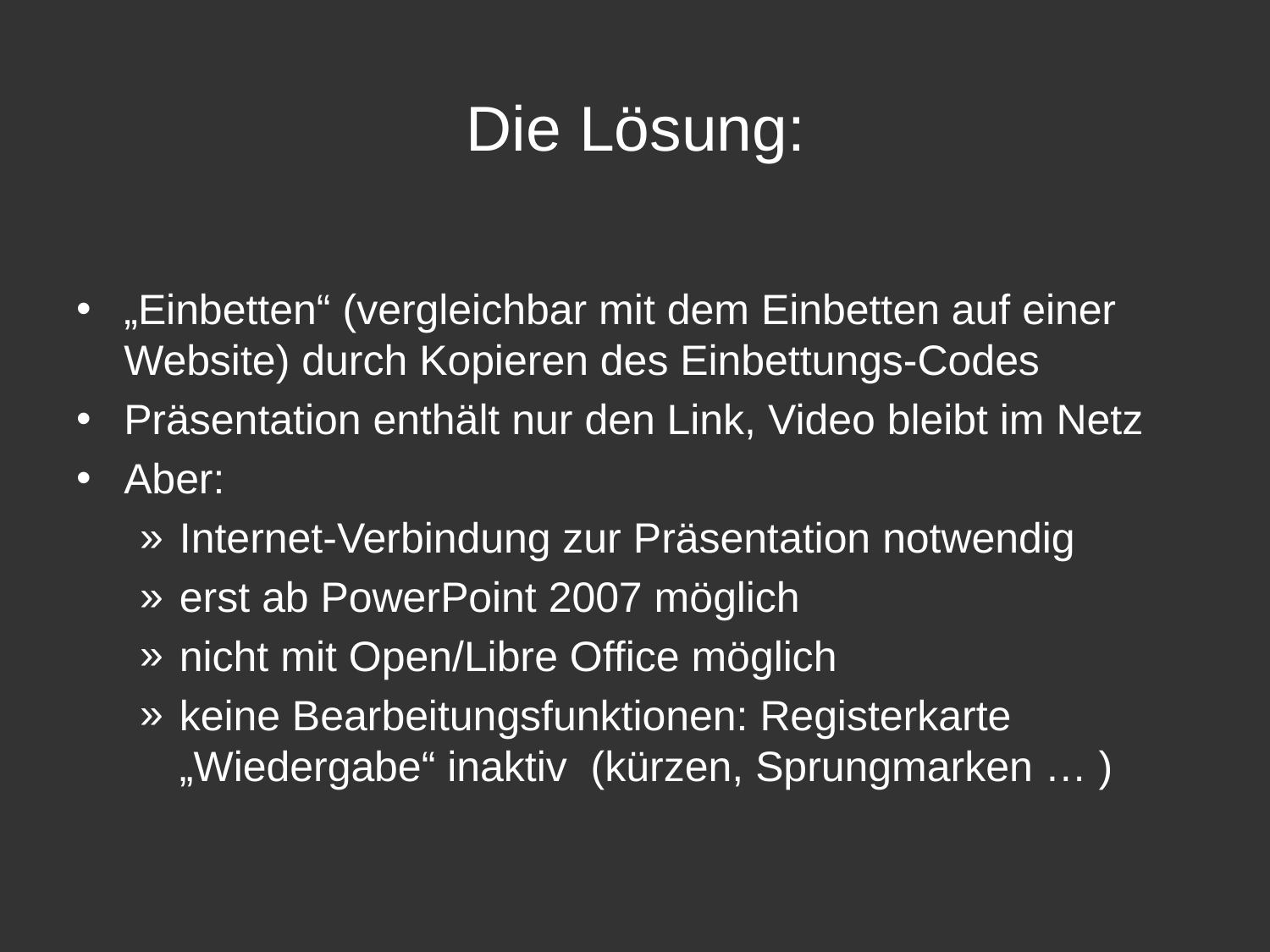

# Die Lösung:
„Einbetten“ (vergleichbar mit dem Einbetten auf einer Website) durch Kopieren des Einbettungs-Codes
Präsentation enthält nur den Link, Video bleibt im Netz
Aber:
Internet-Verbindung zur Präsentation notwendig
erst ab PowerPoint 2007 möglich
nicht mit Open/Libre Office möglich
keine Bearbeitungsfunktionen: Registerkarte „Wiedergabe“ inaktiv  (kürzen, Sprungmarken … )